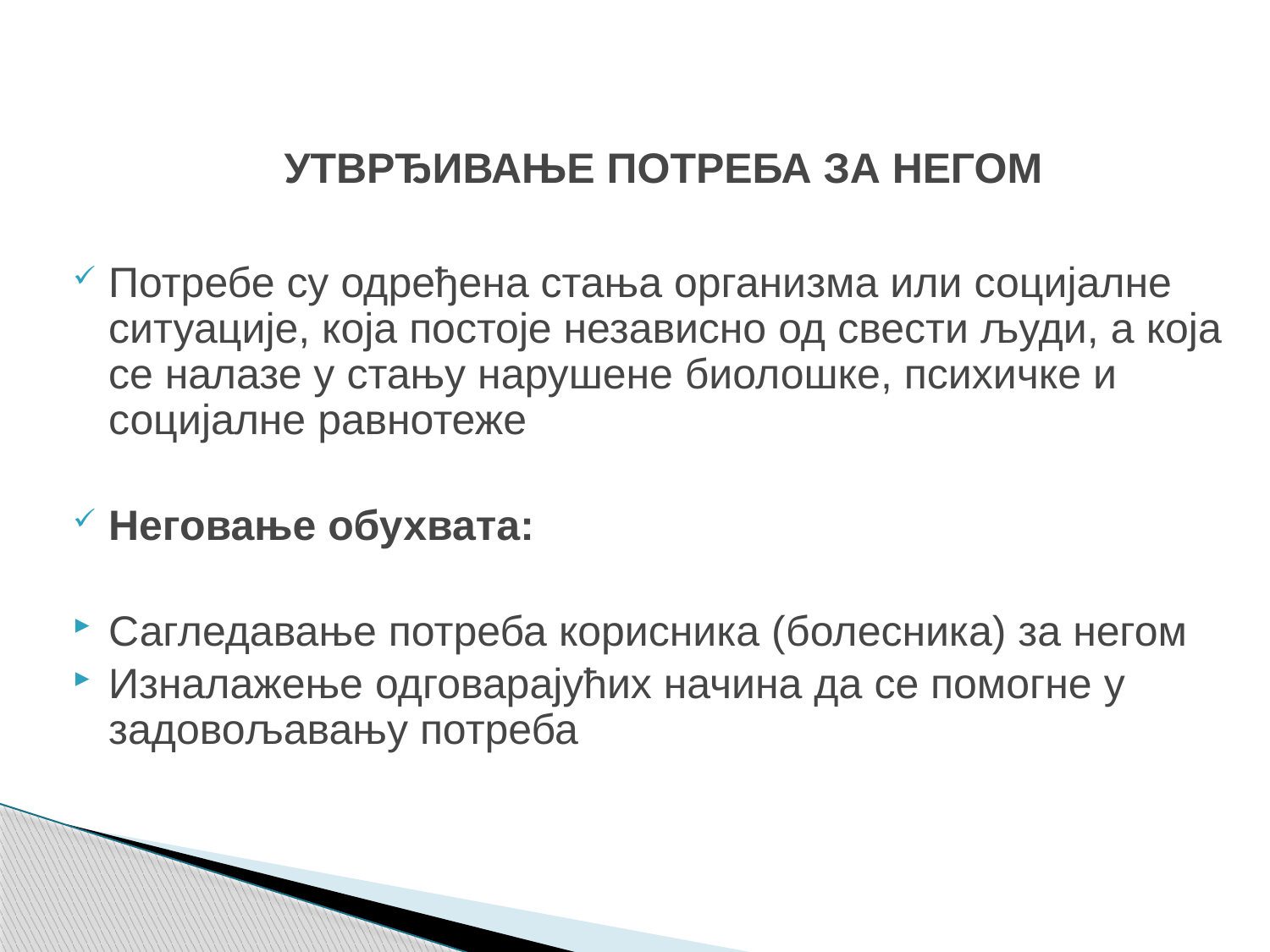

УТВРЂИВАЊЕ ПОТРЕБА ЗА НЕГОМ

Потребе су одређена стања организма или социјалне ситуације, која постоје независно од свести људи, а која се налазе у стању нарушене биолошке, психичке и социјалне равнотеже

Неговање обухвата:

Сагледавање потреба корисника (болесника) за негом
Изналажење одговарајућих начина да се помогне у задовољавању потреба